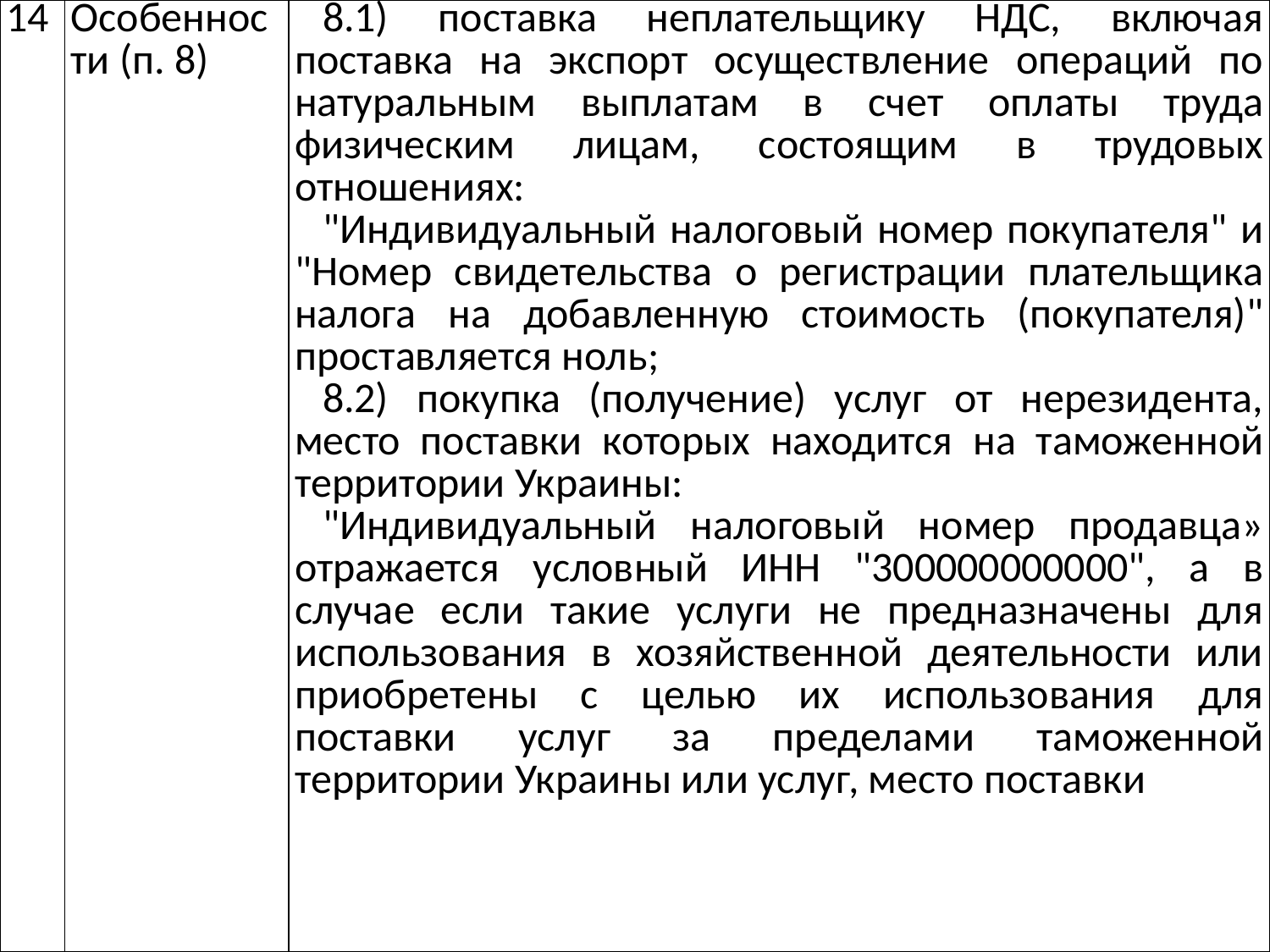

| 14 | Особенности (п. 8) | 8.1) поставка неплательщику НДС, включая поставка на экспорт осуществление операций по натуральным выплатам в счет оплаты труда физическим лицам, состоящим в трудовых отношениях: "Индивидуальный налоговый номер покупателя" и "Номер свидетельства о регистрации плательщика налога на добавленную стоимость (покупателя)" проставляется ноль; 8.2) покупка (получение) услуг от нерезидента, место поставки которых находится на таможенной территории Украины: "Индивидуальный налоговый номер продавца» отражается условный ИНН "300000000000", а в случае если такие услуги не предназначены для использования в хозяйственной деятельности или приобретены с целью их использования для поставки услуг за пределами таможенной территории Украины или услуг, место поставки |
| --- | --- | --- |